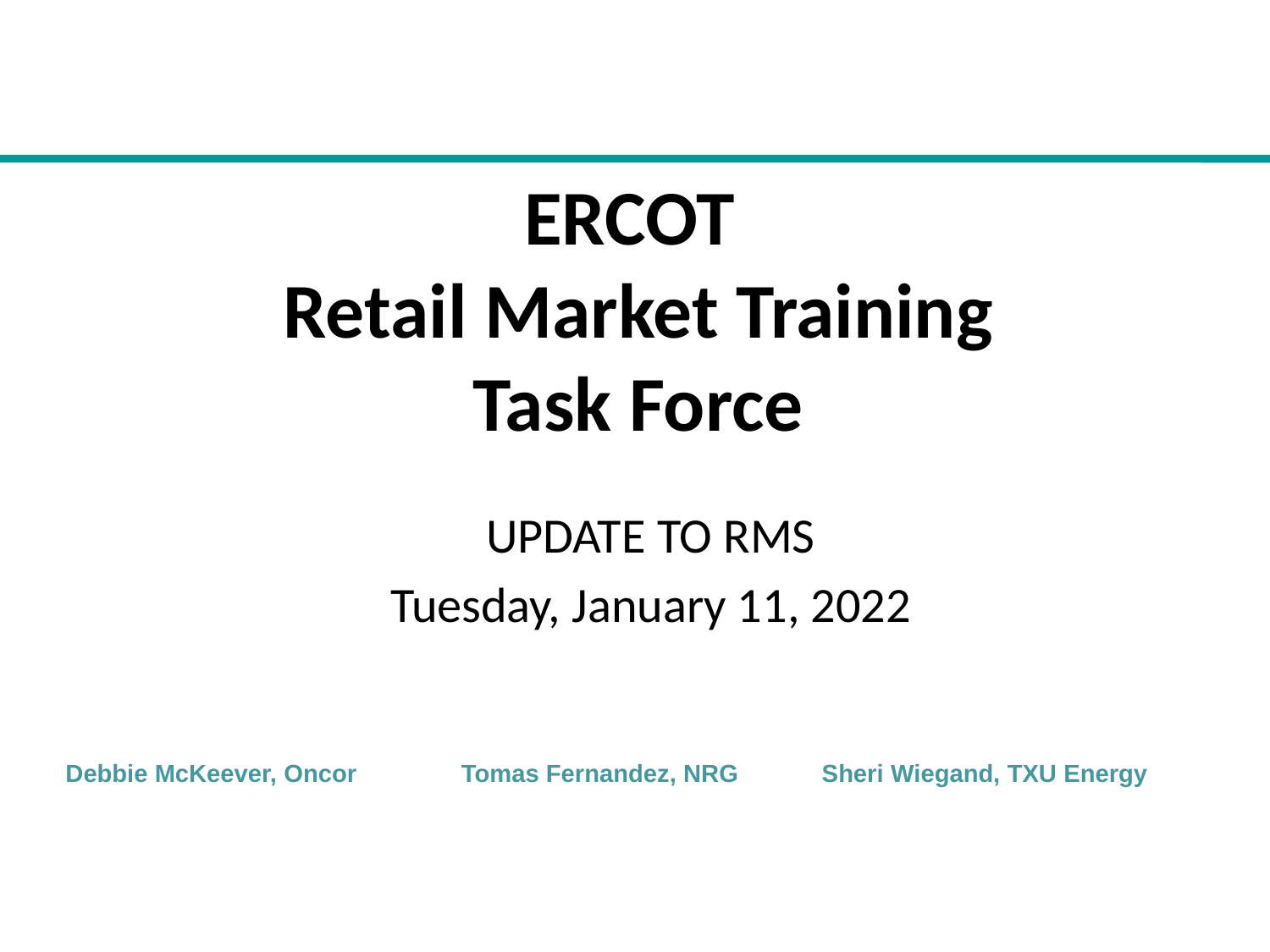

# ERCOT Retail Market Training Task Force
UPDATE TO RMS
Tuesday, January 11, 2022

Debbie McKeever, Oncor               Tomas Fernandez, NRG            Sheri Wiegand, TXU Energy